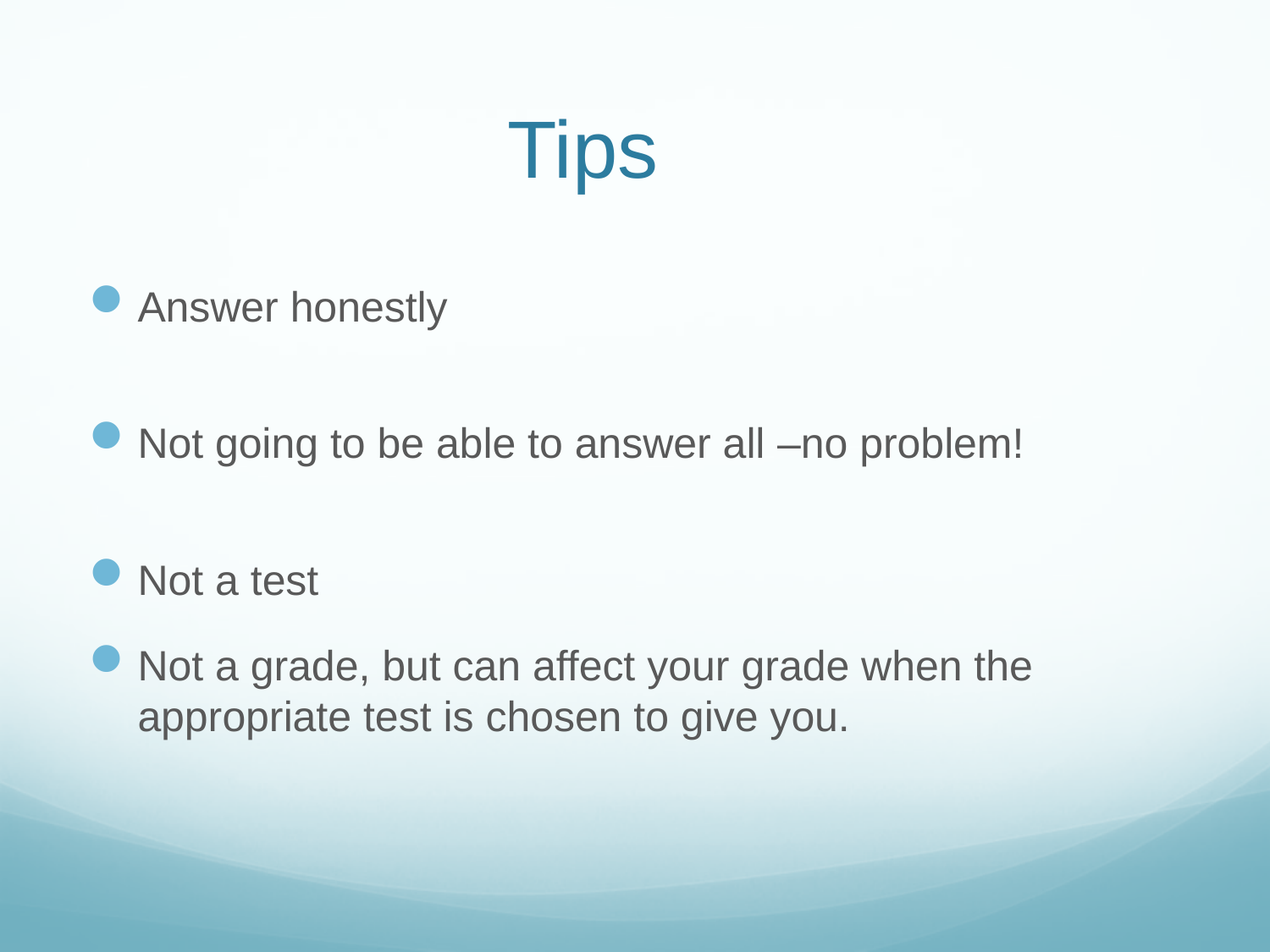

# Tips
Answer honestly
Not going to be able to answer all –no problem!
Not a test
Not a grade, but can affect your grade when the appropriate test is chosen to give you.